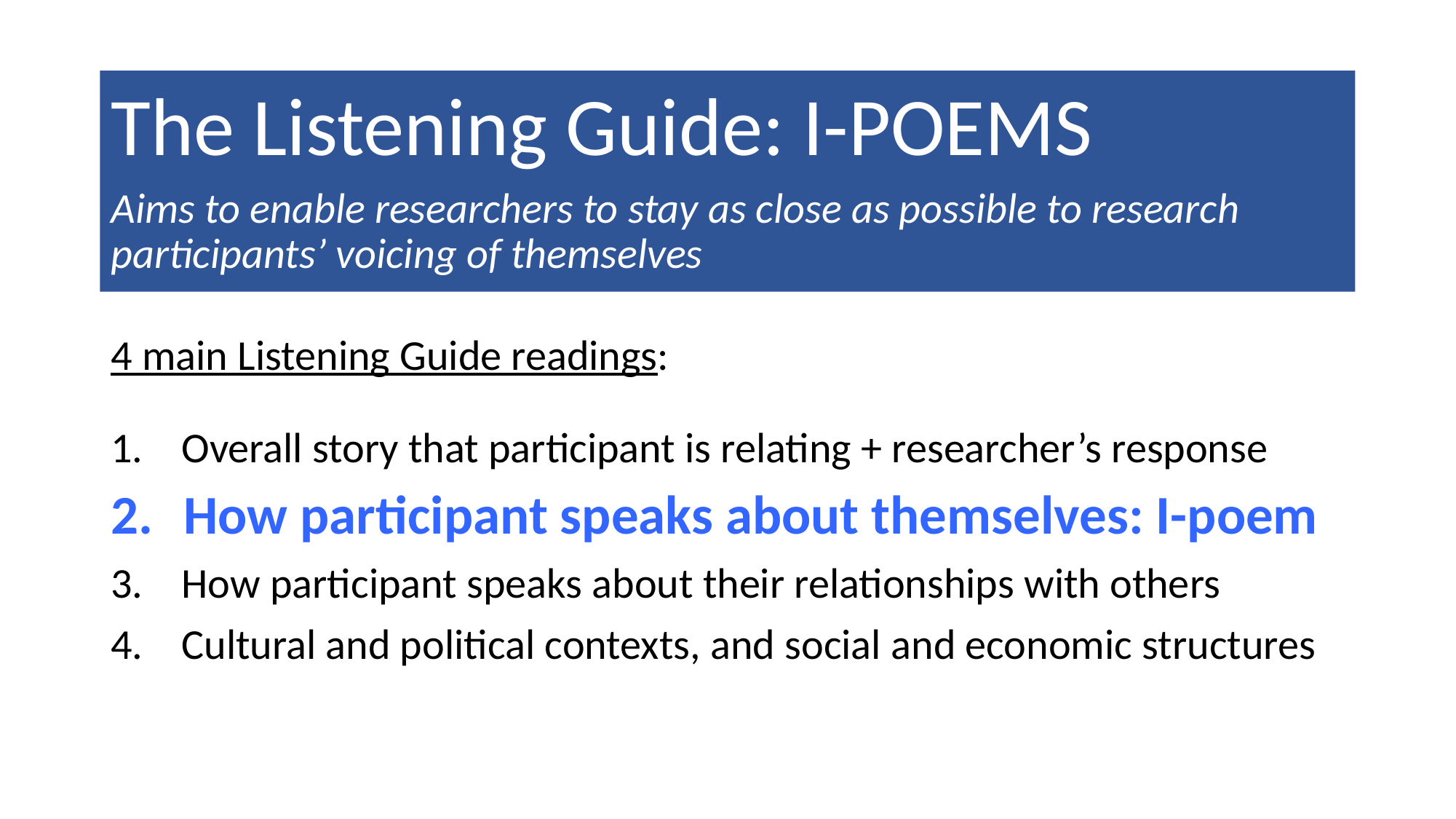

# The Listening Guide: I-POEMS Aims to enable researchers to stay as close as possible to research participants’ voicing of themselves
4 main Listening Guide readings:

1.    Overall story that participant is relating + researcher’s response
How participant speaks about themselves: I-poem
3.    How participant speaks about their relationships with others
4.    Cultural and political contexts, and social and economic structures